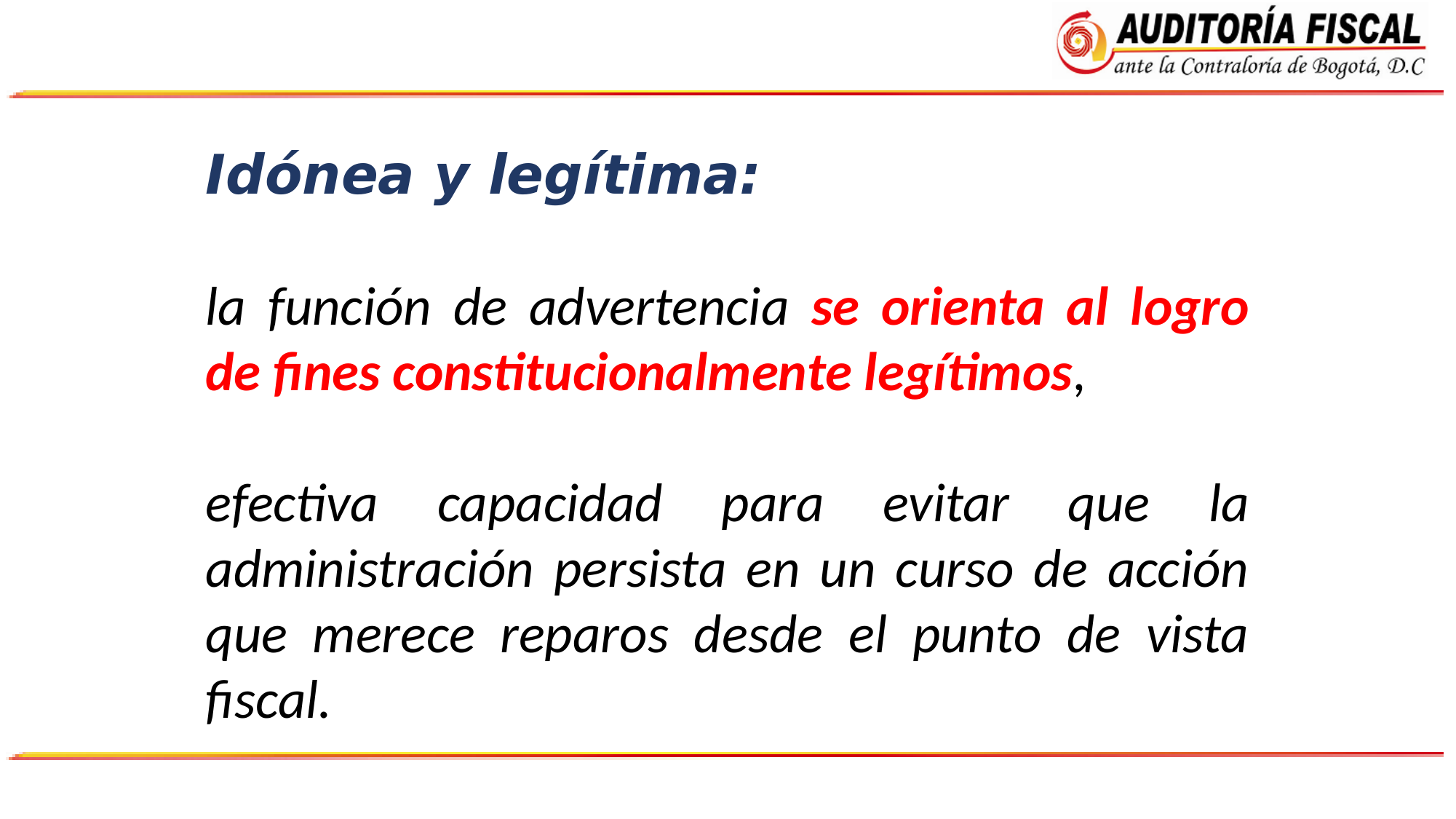

Idónea y legítima:

la función de advertencia se orienta al logro de fines constitucionalmente legítimos,

efectiva capacidad para evitar que la administración persista en un curso de acción que merece reparos desde el punto de vista fiscal.

Total Procesos
5.045